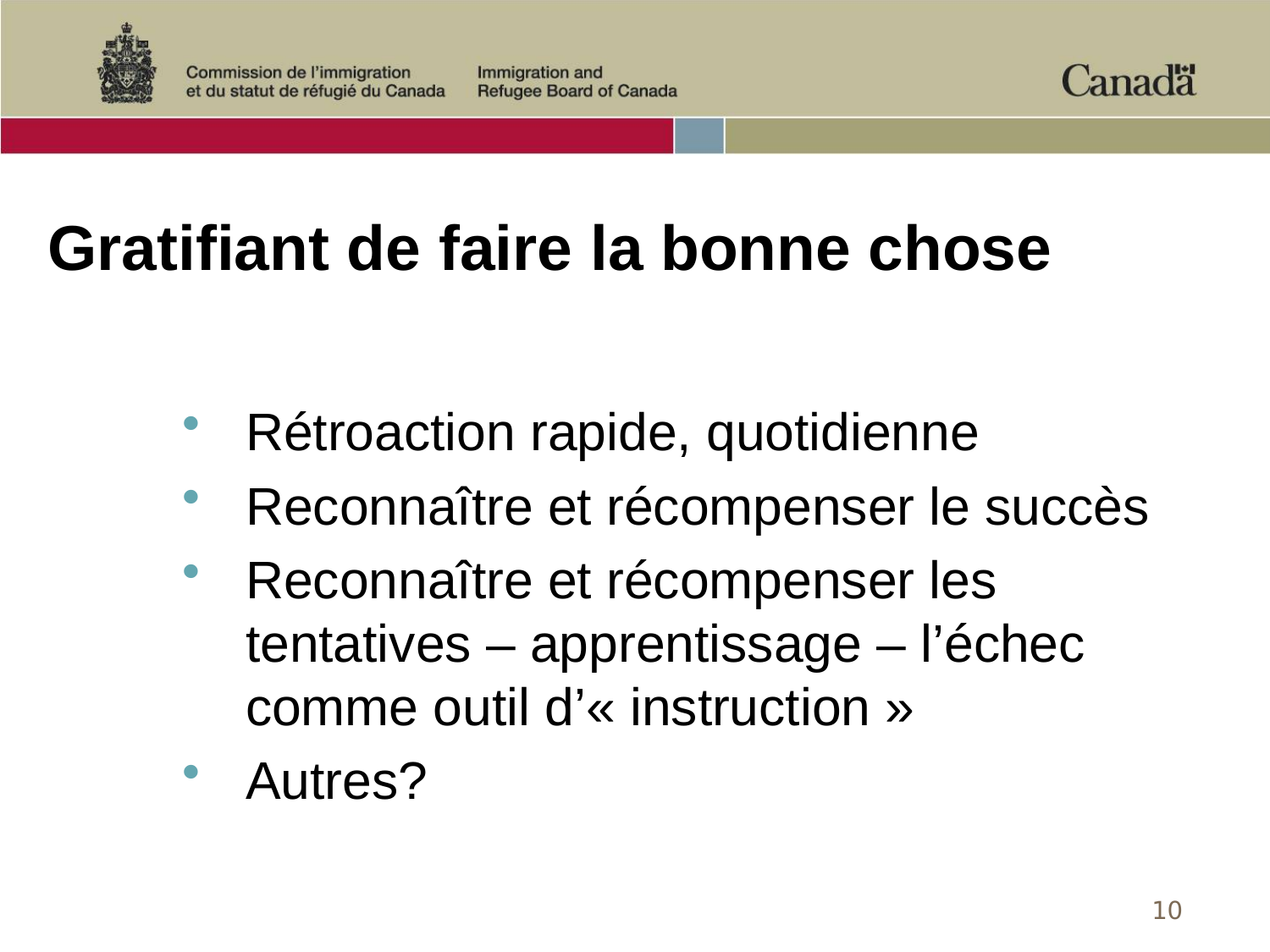

# Gratifiant de faire la bonne chose
Rétroaction rapide, quotidienne
Reconnaître et récompenser le succès
Reconnaître et récompenser les tentatives – apprentissage – l’échec comme outil d’« instruction »
Autres?
10